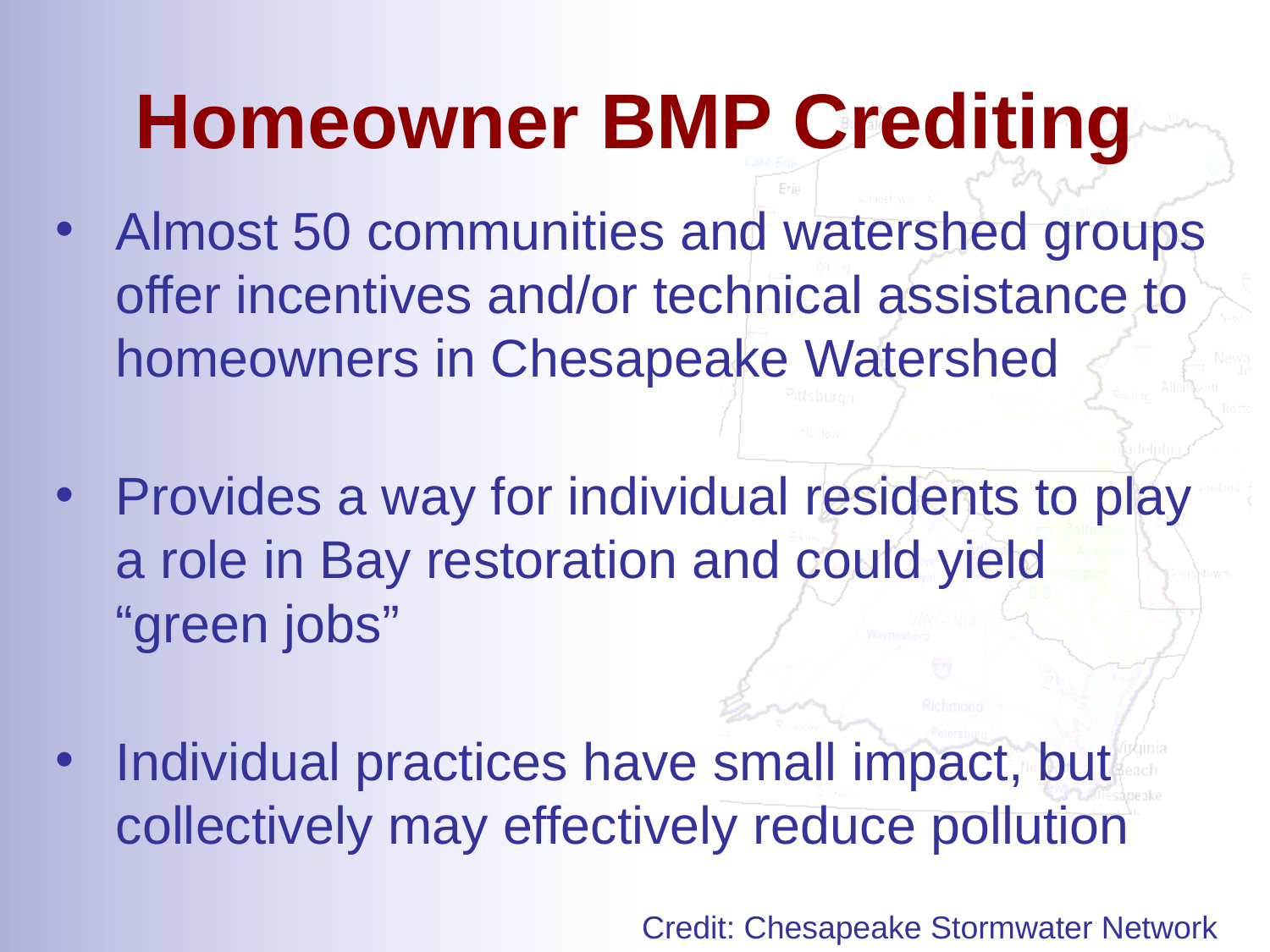

# Homeowner BMP Crediting
Almost 50 communities and watershed groups offer incentives and/or technical assistance to homeowners in Chesapeake Watershed
Provides a way for individual residents to play a role in Bay restoration and could yield “green jobs”
Individual practices have small impact, but collectively may effectively reduce pollution

Credit: Chesapeake Stormwater Network